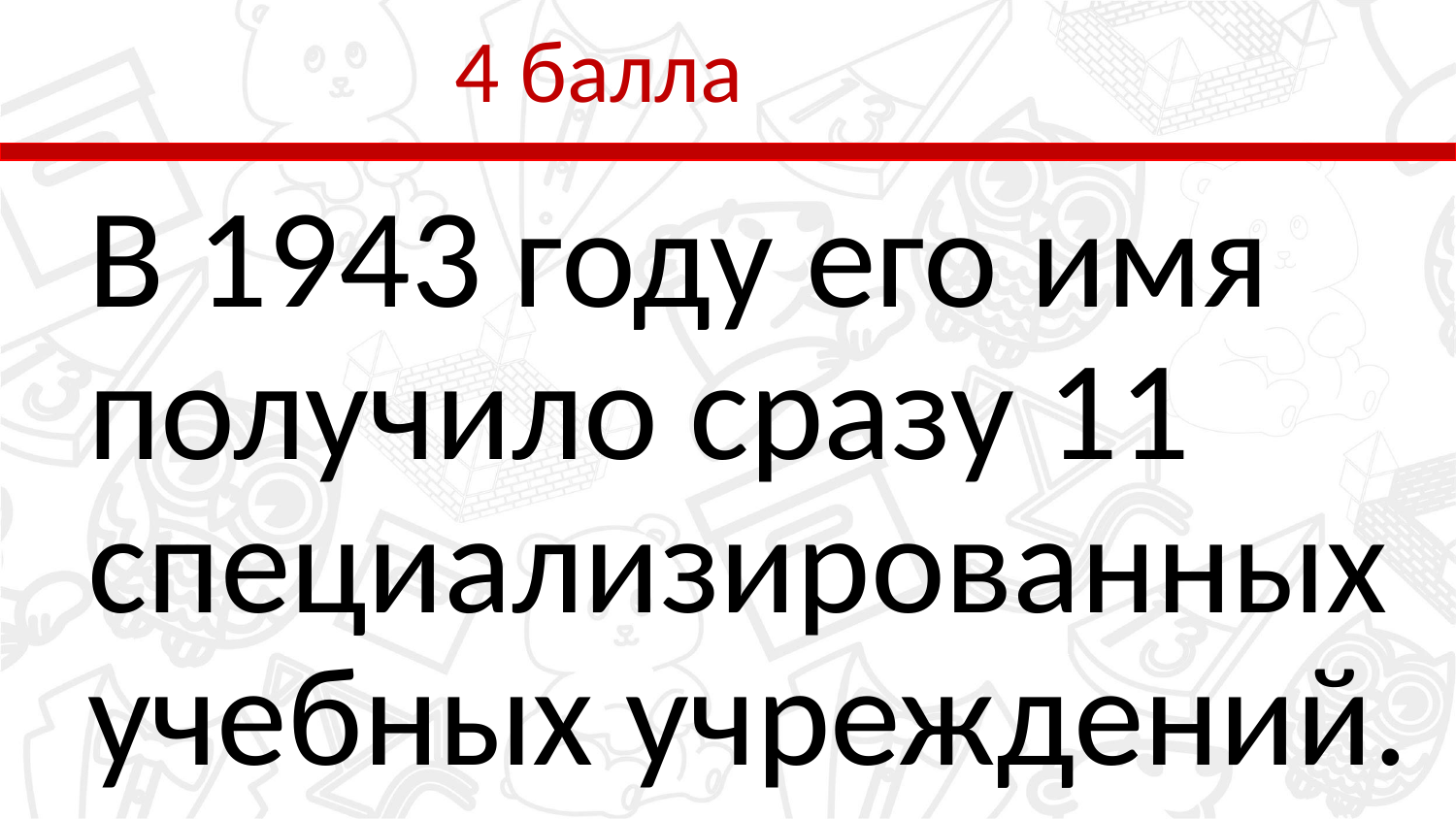

# 4 балла

	В 1943 году его имя получило сразу 11 специализированных учебных учреждений.